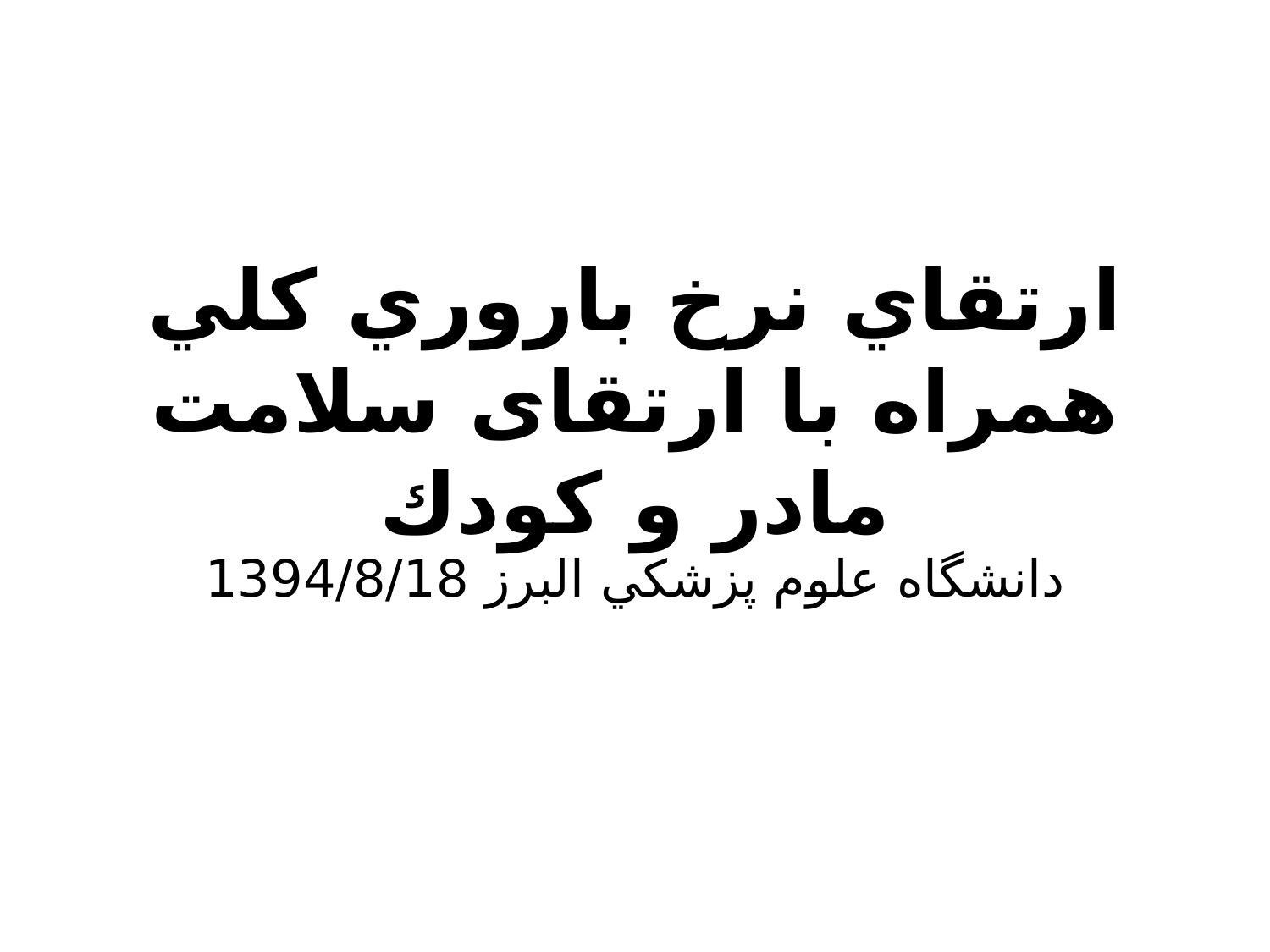

# ارتقاي نرخ باروري كلي همراه با ارتقای سلامت مادر و كودك
دانشگاه علوم پزشكي البرز 1394/8/18